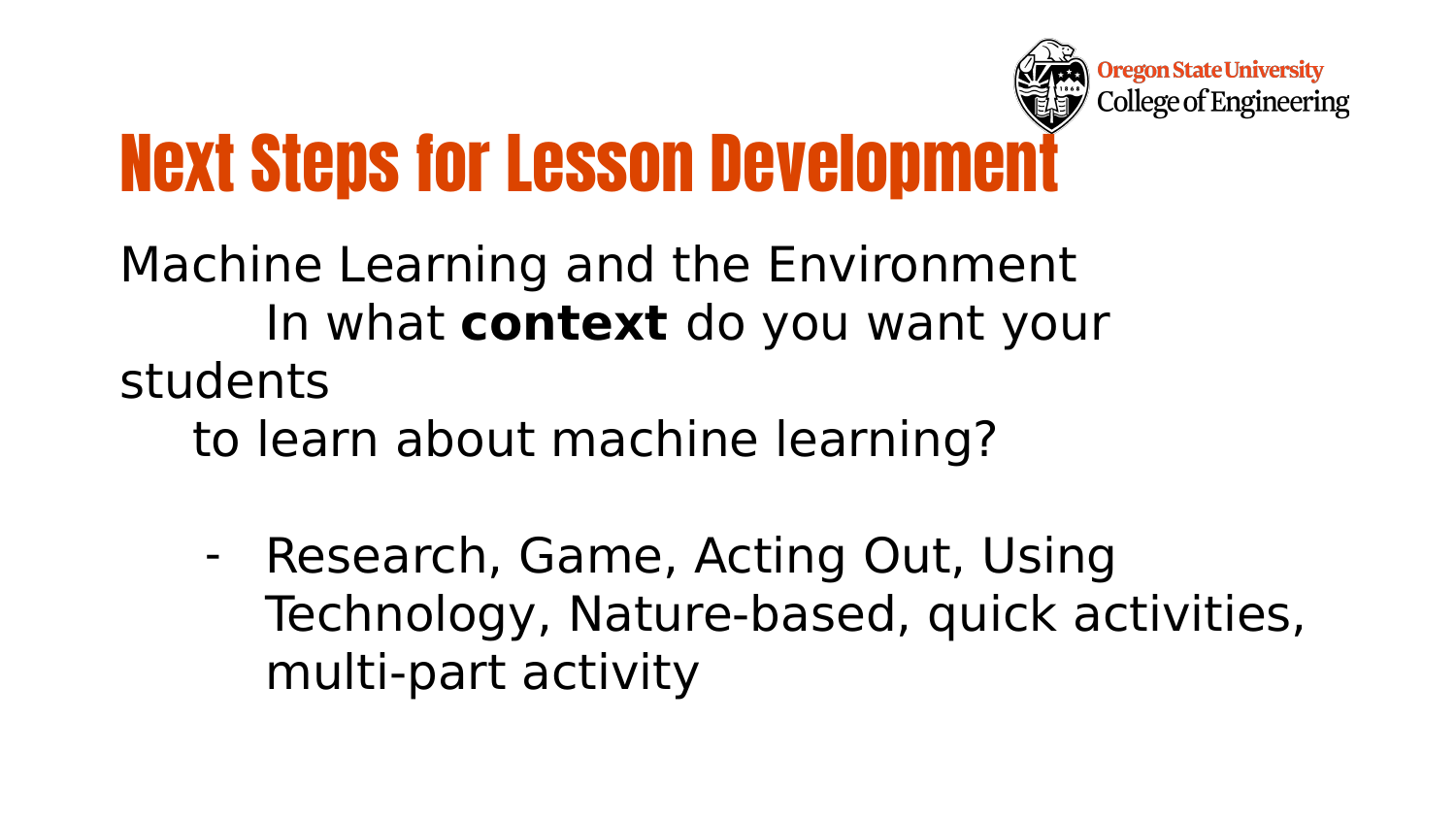

# Next Steps for Lesson Development
Machine Learning and the Environment
	In what context do you want your students
to learn about machine learning?

Research, Game, Acting Out, Using Technology, Nature-based, quick activities, multi-part activity